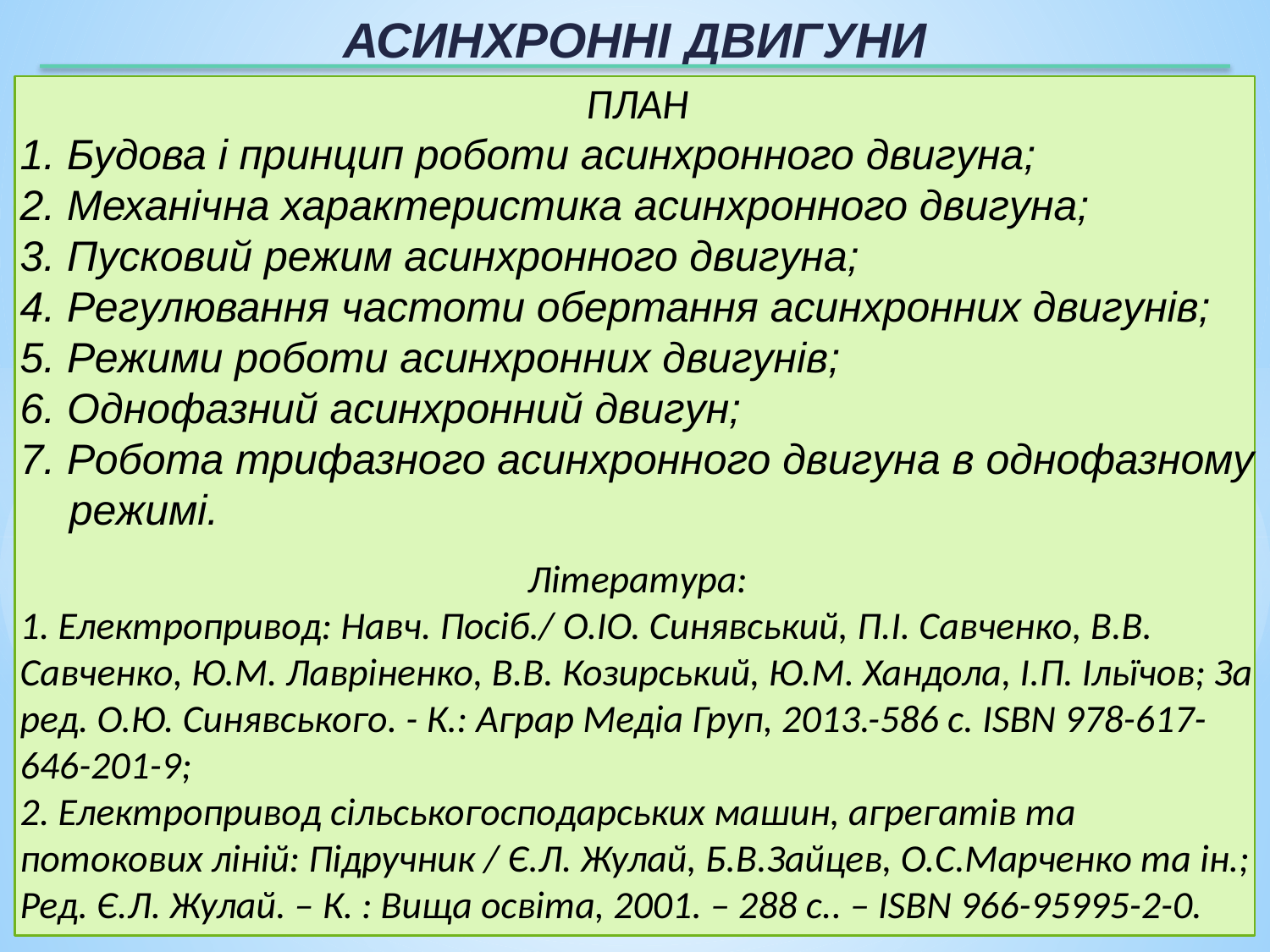

АСИНХРОННІ ДВИГУНИ

ПЛАН
1. Будова і принцип роботи асинхронного двигуна;
2. Механічна характеристика асинхронного двигуна;
3. Пусковий режим асинхронного двигуна;
4. Регулювання частоти обертання асинхронних двигунів;
5. Режими роботи асинхронних двигунів;
6. Однофазний асинхронний двигун;
7. Робота трифазного асинхронного двигуна в однофазному режимі.
Література:
1. Електропривод: Навч. Посіб./ О.ІО. Синявський, П.І. Савченко, В.В. Савченко, Ю.М. Лавріненко, В.В. Козирський, Ю.М. Хандола, І.П. Ільїчов; За ред. О.Ю. Синявського. - К.: Аграр Медіа Груп, 2013.-586 с. ISBN 978-617-646-201-9;
2. Електропривод сільськогосподарських машин, агрегатів та потокових ліній: Підручник / Є.Л. Жулай, Б.В.Зайцев, О.С.Марченко та ін.; Ред. Є.Л. Жулай. – К. : Вища освіта, 2001. – 288 c.. – ISBN 966-95995-2-0.